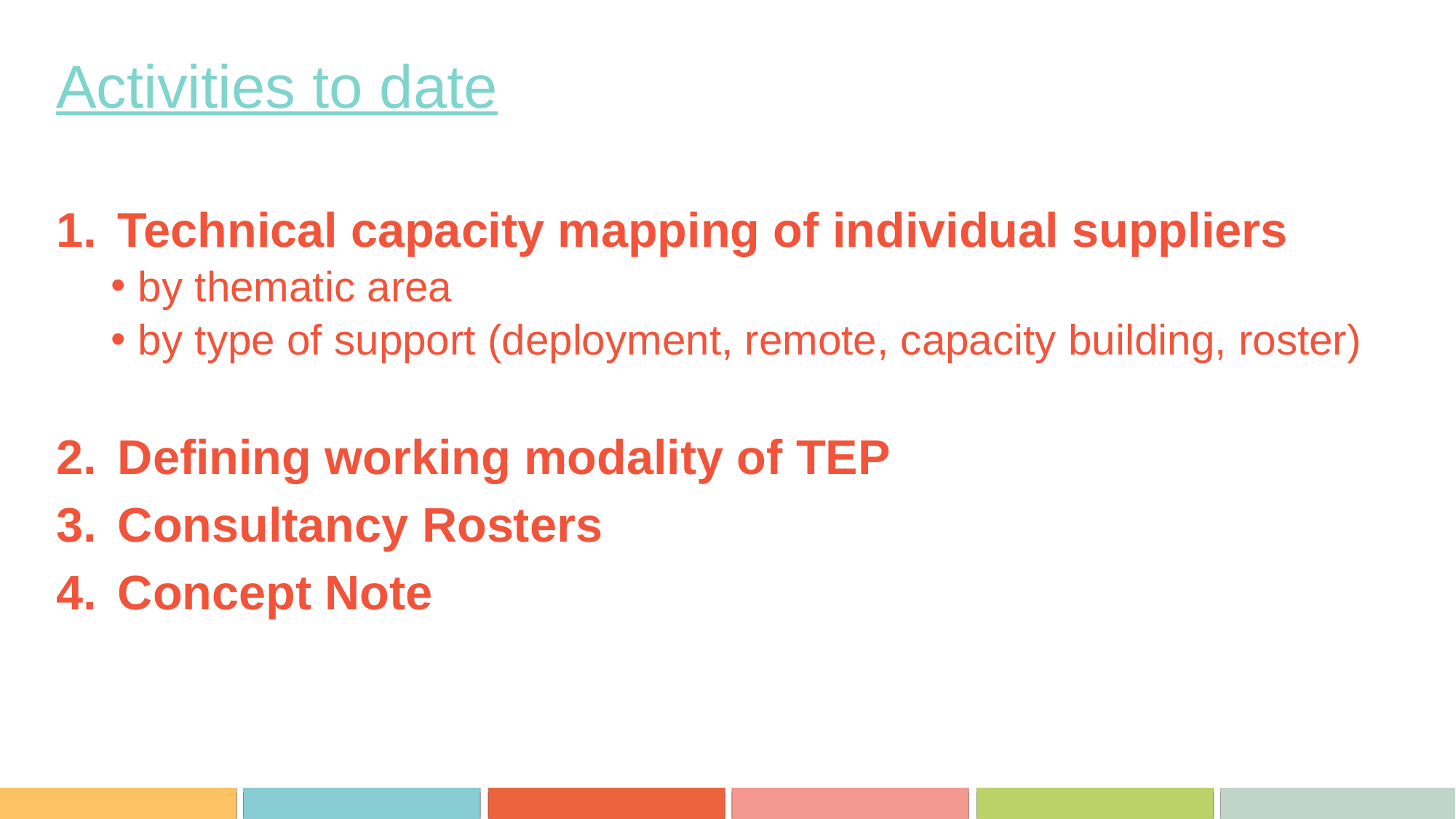

# Activities to date
Technical capacity mapping of individual suppliers
by thematic area
by type of support (deployment, remote, capacity building, roster)

Defining working modality of TEP
Consultancy Rosters
Concept Note